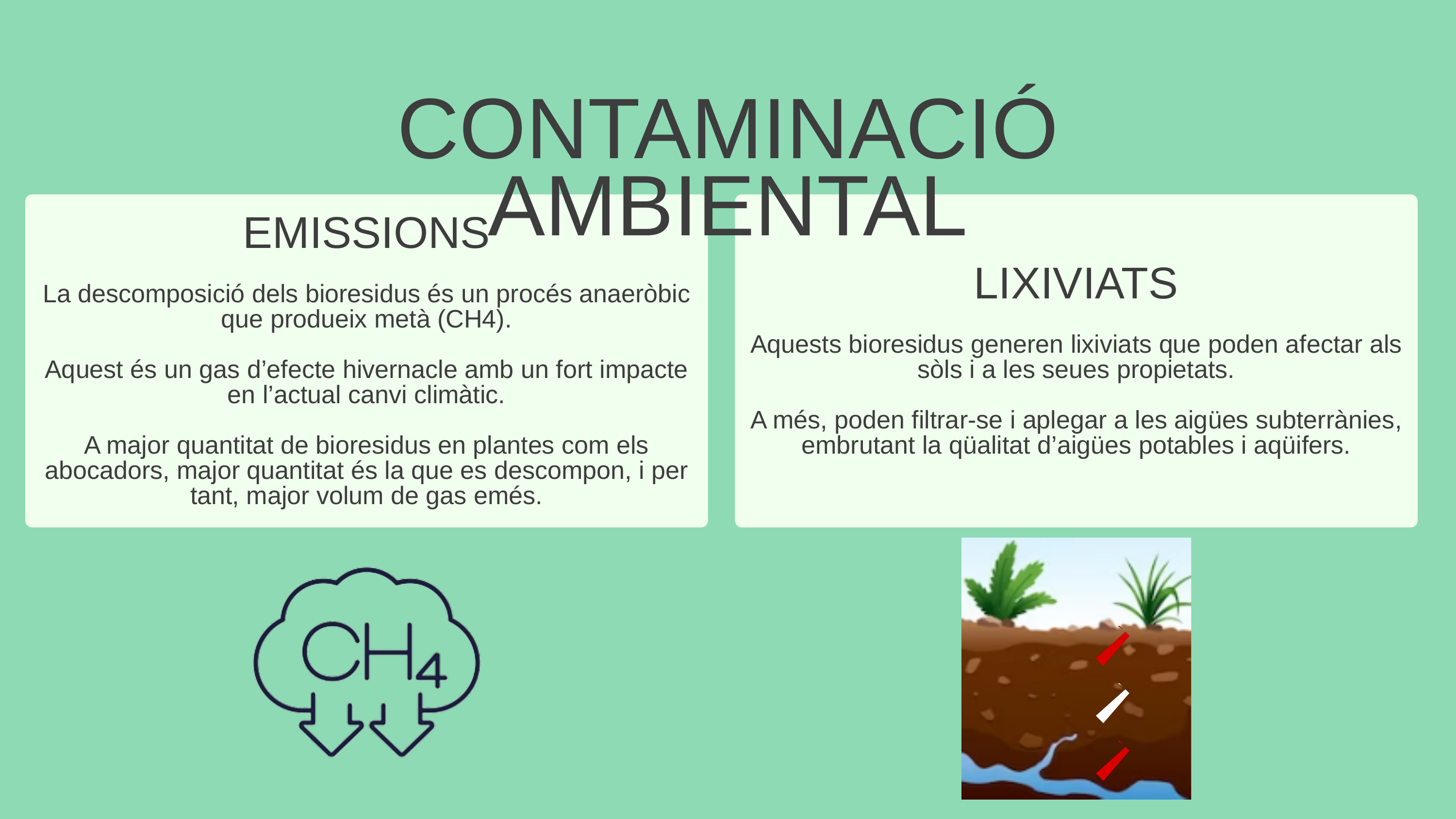

CONTAMINACIÓ AMBIENTAL

EMISSIONS

La descomposició dels bioresidus és un procés anaeròbic que produeix metà (CH4).

Aquest és un gas d’efecte hivernacle amb un fort impacte en l’actual canvi climàtic.

A major quantitat de bioresidus en plantes com els abocadors, major quantitat és la que es descompon, i per tant, major volum de gas emés.

LIXIVIATS

Aquests bioresidus generen lixiviats que poden afectar als sòls i a les seues propietats.

A més, poden filtrar-se i aplegar a les aigües subterrànies, embrutant la qüalitat d’aigües potables i aqüifers.